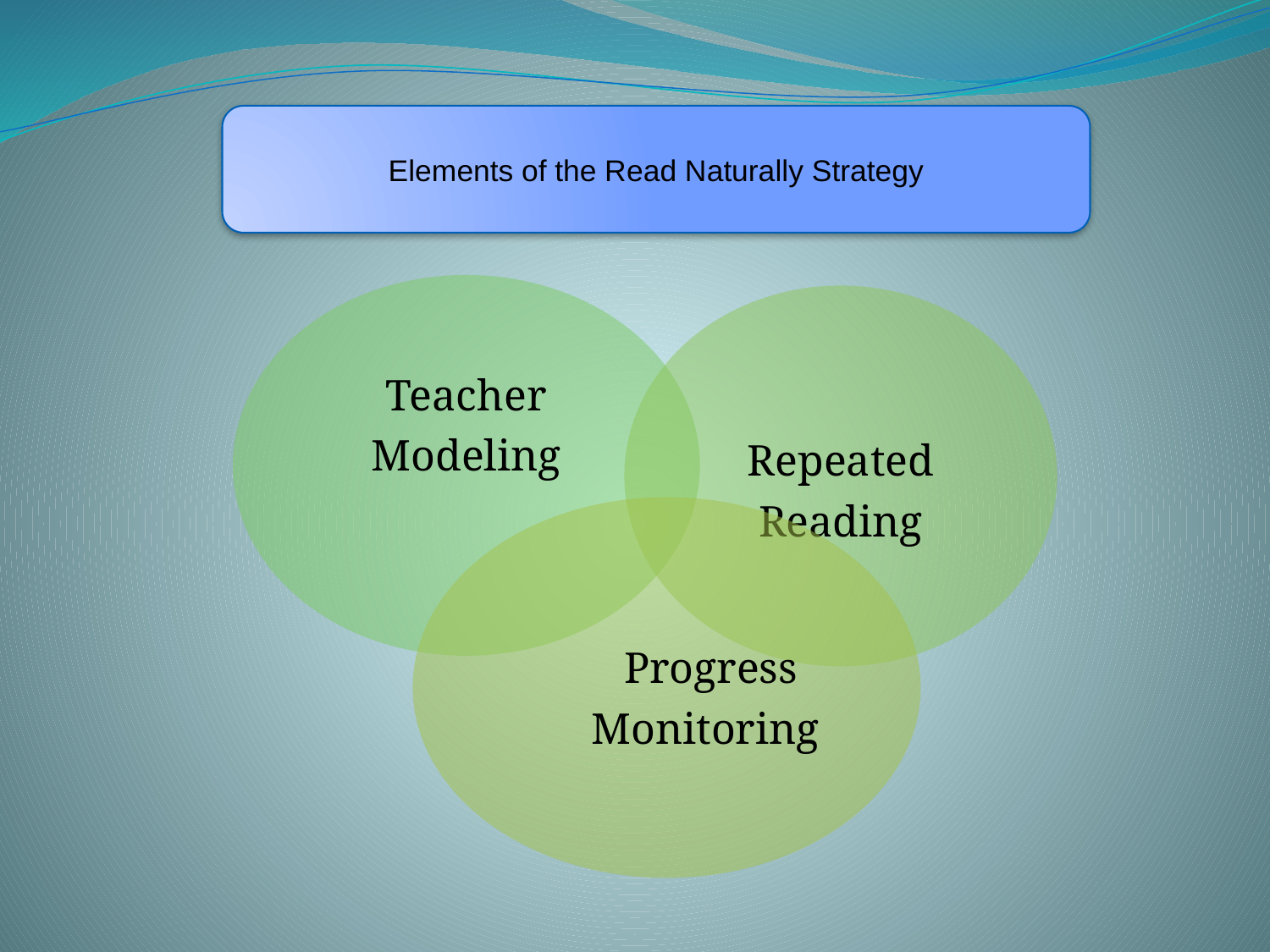

Elements of the Read Naturally Strategy
Teacher
Modeling
Repeated
Reading
        Progress
       Monitoring